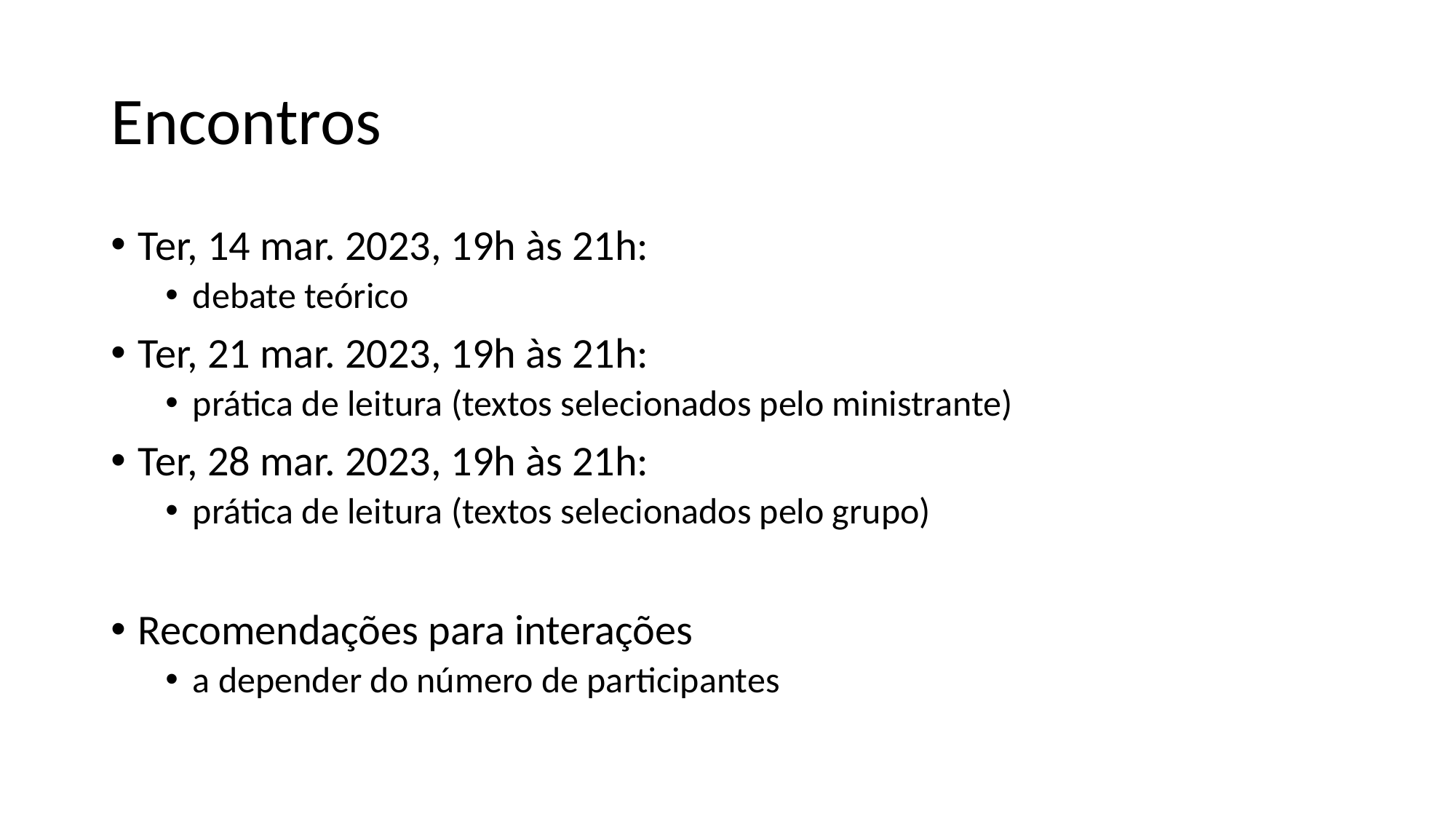

# Encontros
Ter, 14 mar. 2023, 19h às 21h:
debate teórico
Ter, 21 mar. 2023, 19h às 21h:
prática de leitura (textos selecionados pelo ministrante)
Ter, 28 mar. 2023, 19h às 21h:
prática de leitura (textos selecionados pelo grupo)

Recomendações para interações
a depender do número de participantes